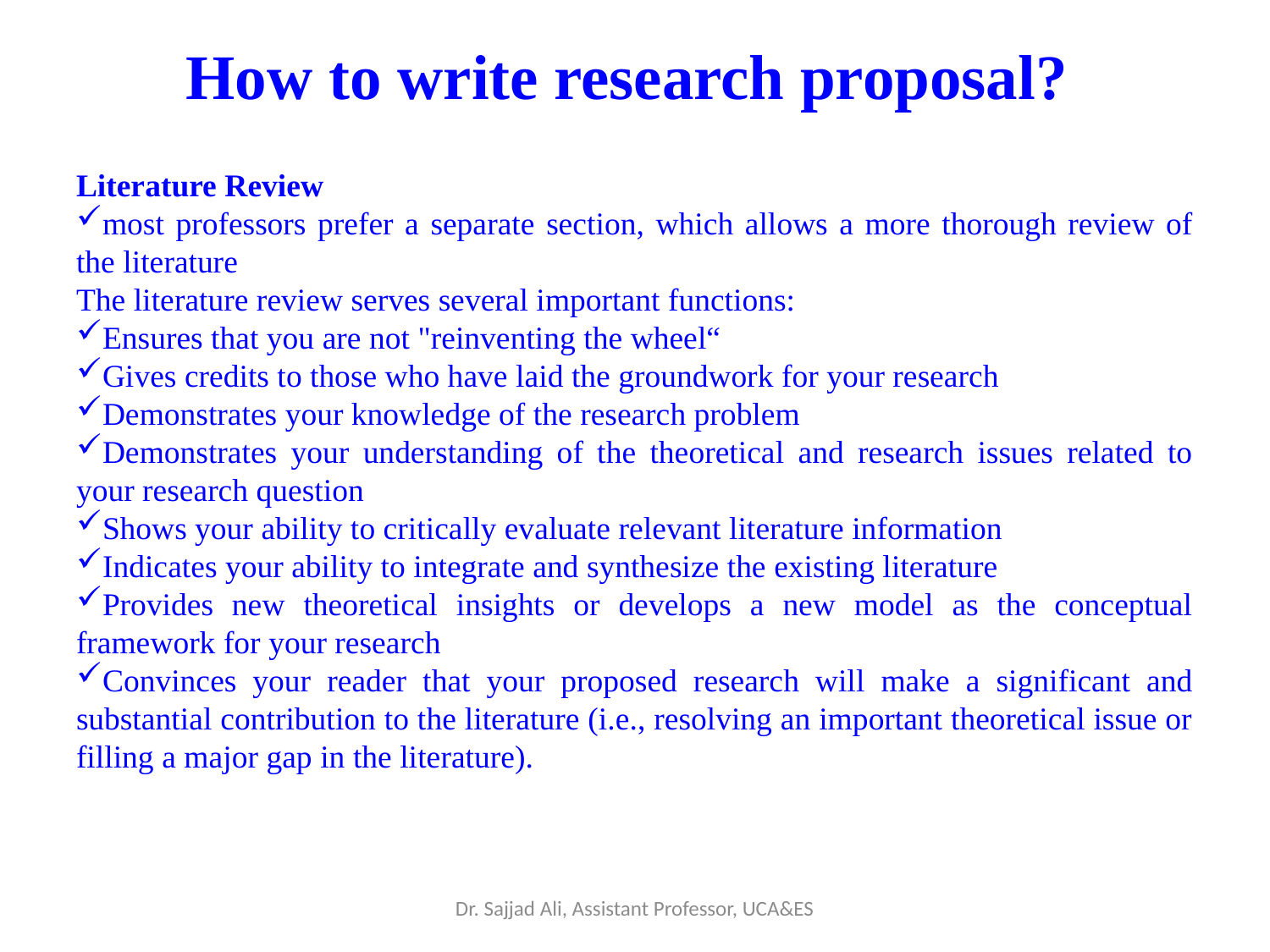

# How to write research proposal?
Literature Review
most professors prefer a separate section, which allows a more thorough review of the literature
The literature review serves several important functions:
Ensures that you are not "reinventing the wheel“
Gives credits to those who have laid the groundwork for your research
Demonstrates your knowledge of the research problem
Demonstrates your understanding of the theoretical and research issues related to your research question
Shows your ability to critically evaluate relevant literature information
Indicates your ability to integrate and synthesize the existing literature
Provides new theoretical insights or develops a new model as the conceptual framework for your research
Convinces your reader that your proposed research will make a significant and substantial contribution to the literature (i.e., resolving an important theoretical issue or filling a major gap in the literature).

Dr. Sajjad Ali, Assistant Professor, UCA&ES